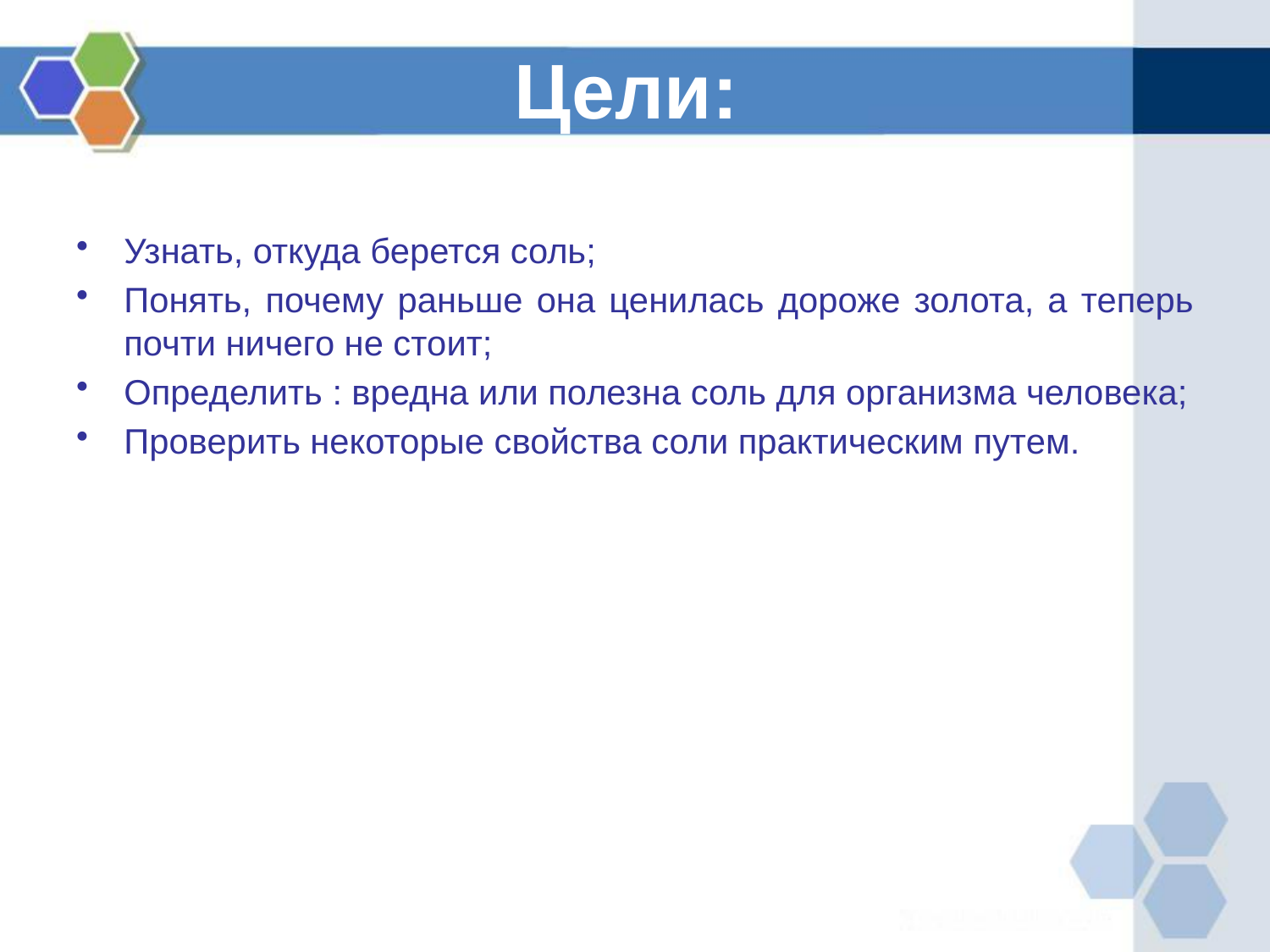

# Цели:
Узнать, откуда берется соль;
Понять, почему раньше она ценилась дороже золота, а теперь почти ничего не стоит;
Определить : вредна или полезна соль для организма человека;
Проверить некоторые свойства соли практическим путем.